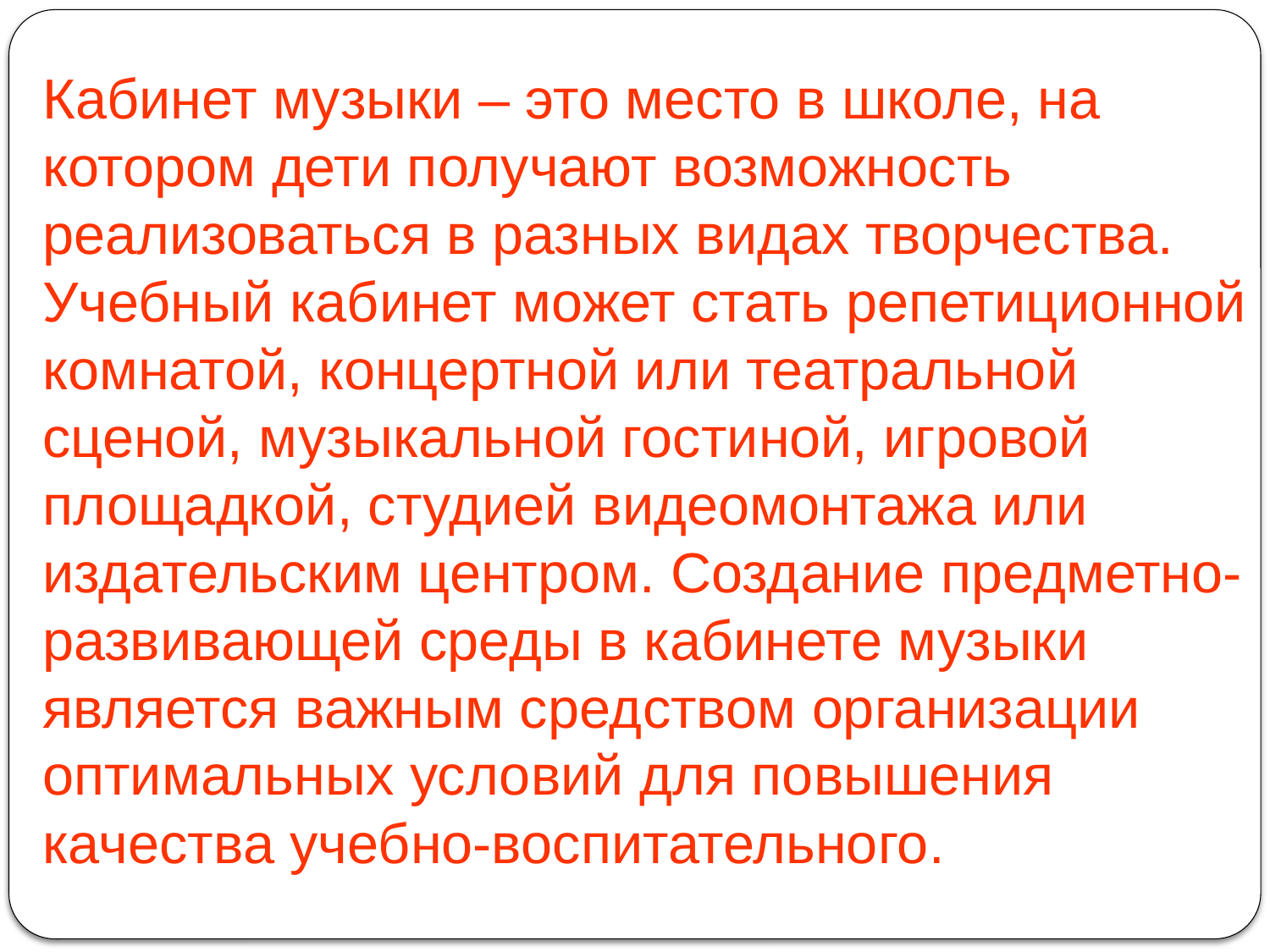

Кабинет музыки – это место в школе, на котором дети получают возможность реализоваться в разных видах творчества. Учебный кабинет может стать репетиционной комнатой, концертной или театральной сценой, музыкальной гостиной, игровой площадкой, студией видеомонтажа или издательским центром. Создание предметно-развивающей среды в кабинете музыки является важным средством организации оптимальных условий для повышения качества учебно-воспитательного.